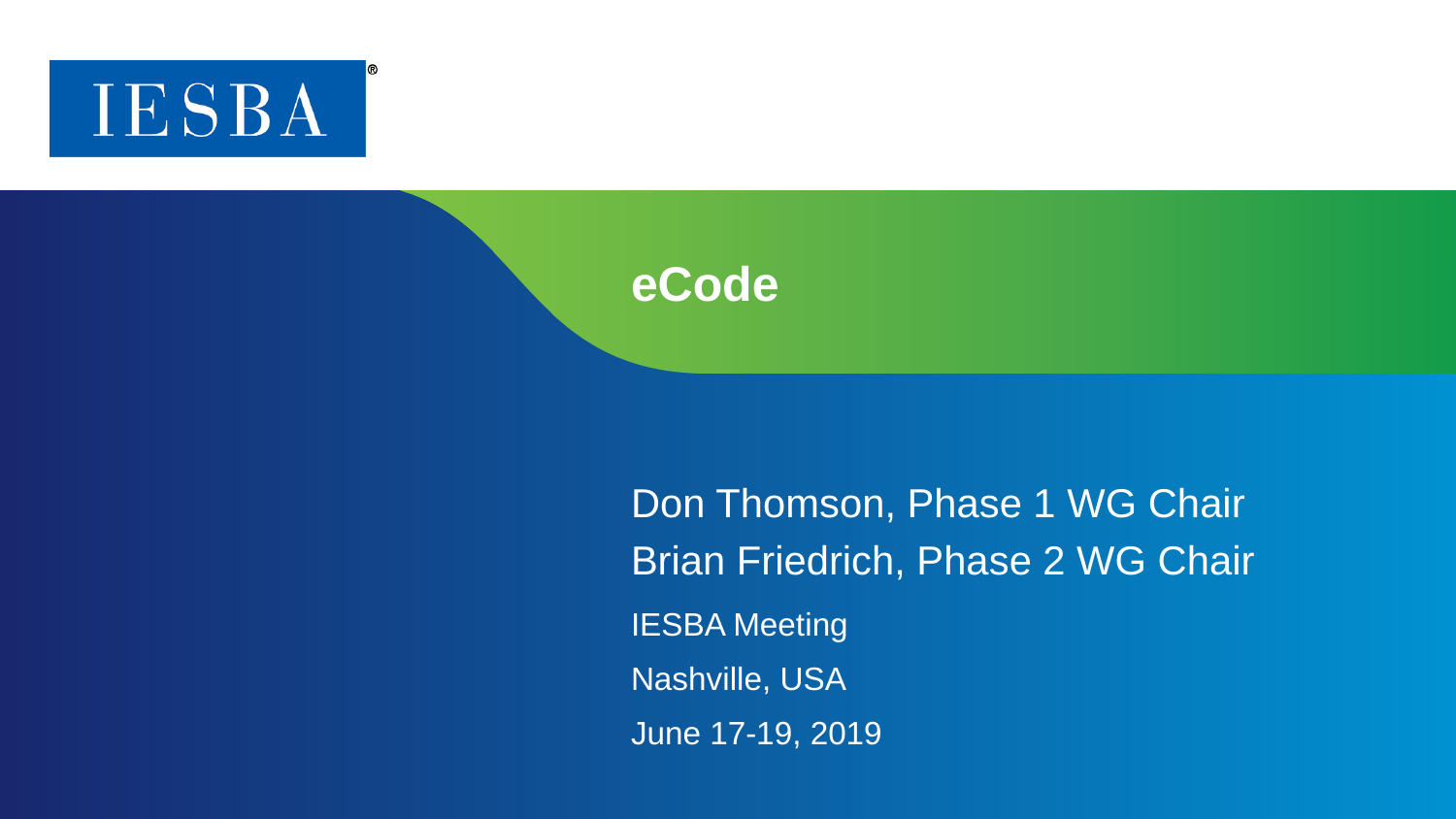

# eCode
Don Thomson, Phase 1 WG Chair
Brian Friedrich, Phase 2 WG Chair

IESBA Meeting
Nashville, USA
June 17-19, 2019